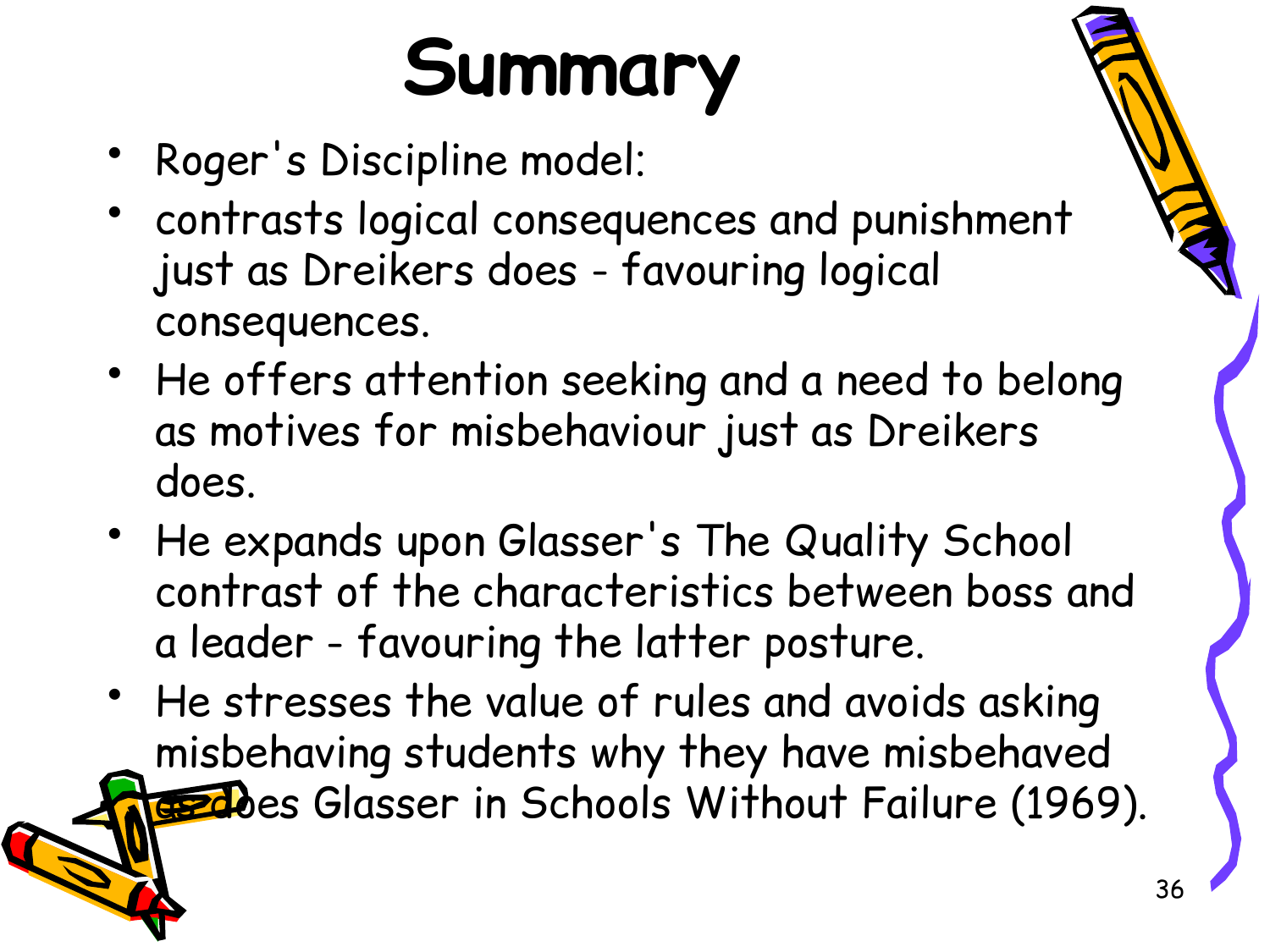

# Summary
Roger's Discipline model:
contrasts logical consequences and punishment just as Dreikers does - favouring logical consequences.
He offers attention seeking and a need to belong as motives for misbehaviour just as Dreikers does.
He expands upon Glasser's The Quality School contrast of the characteristics between boss and a leader - favouring the latter posture.
He stresses the value of rules and avoids asking misbehaving students why they have misbehaved as does Glasser in Schools Without Failure (1969).
36